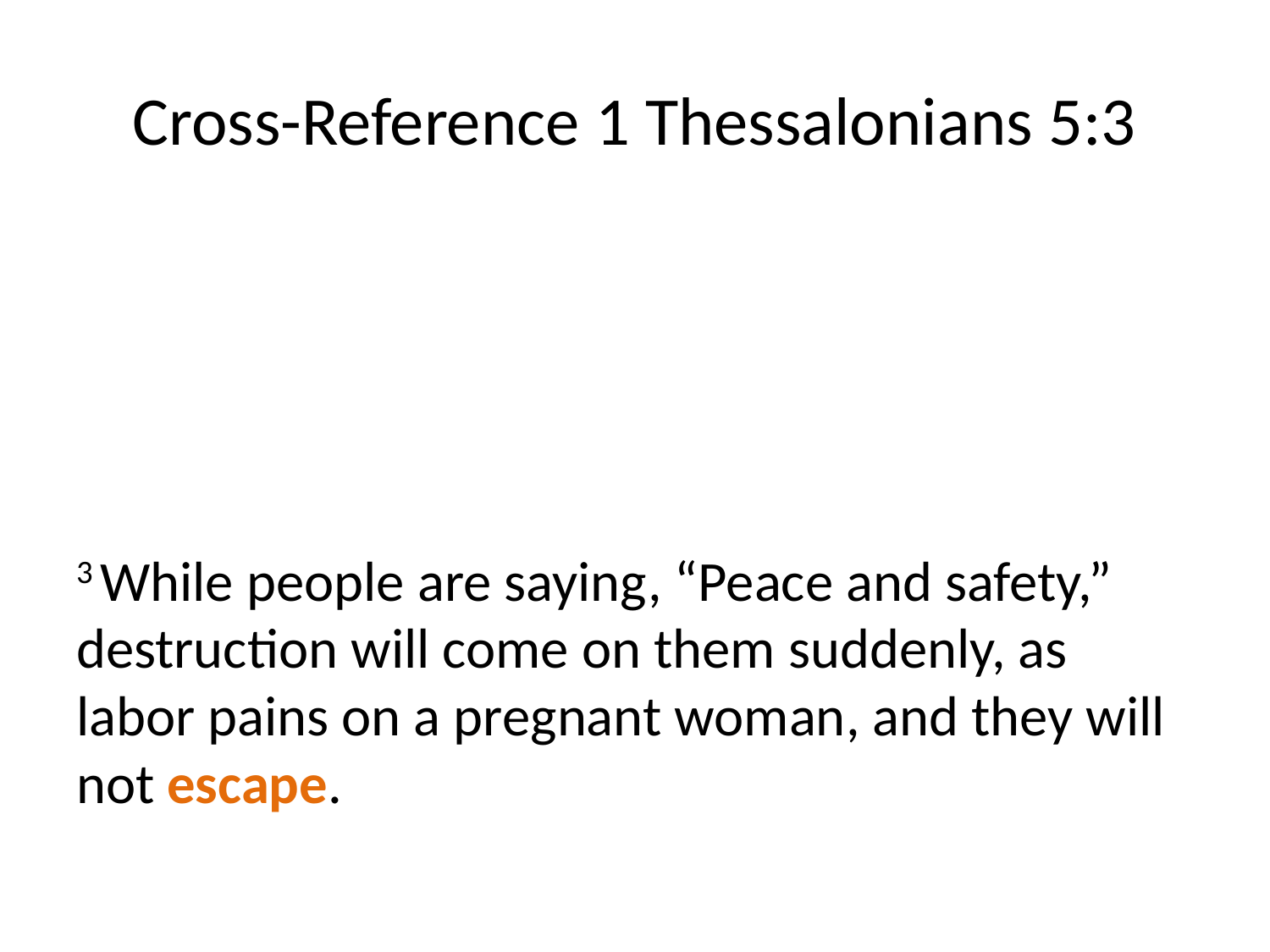

# Cross-Reference 1 Thessalonians 5:3

3 While people are saying, “Peace and safety,” destruction will come on them suddenly, as labor pains on a pregnant woman, and they will not escape.